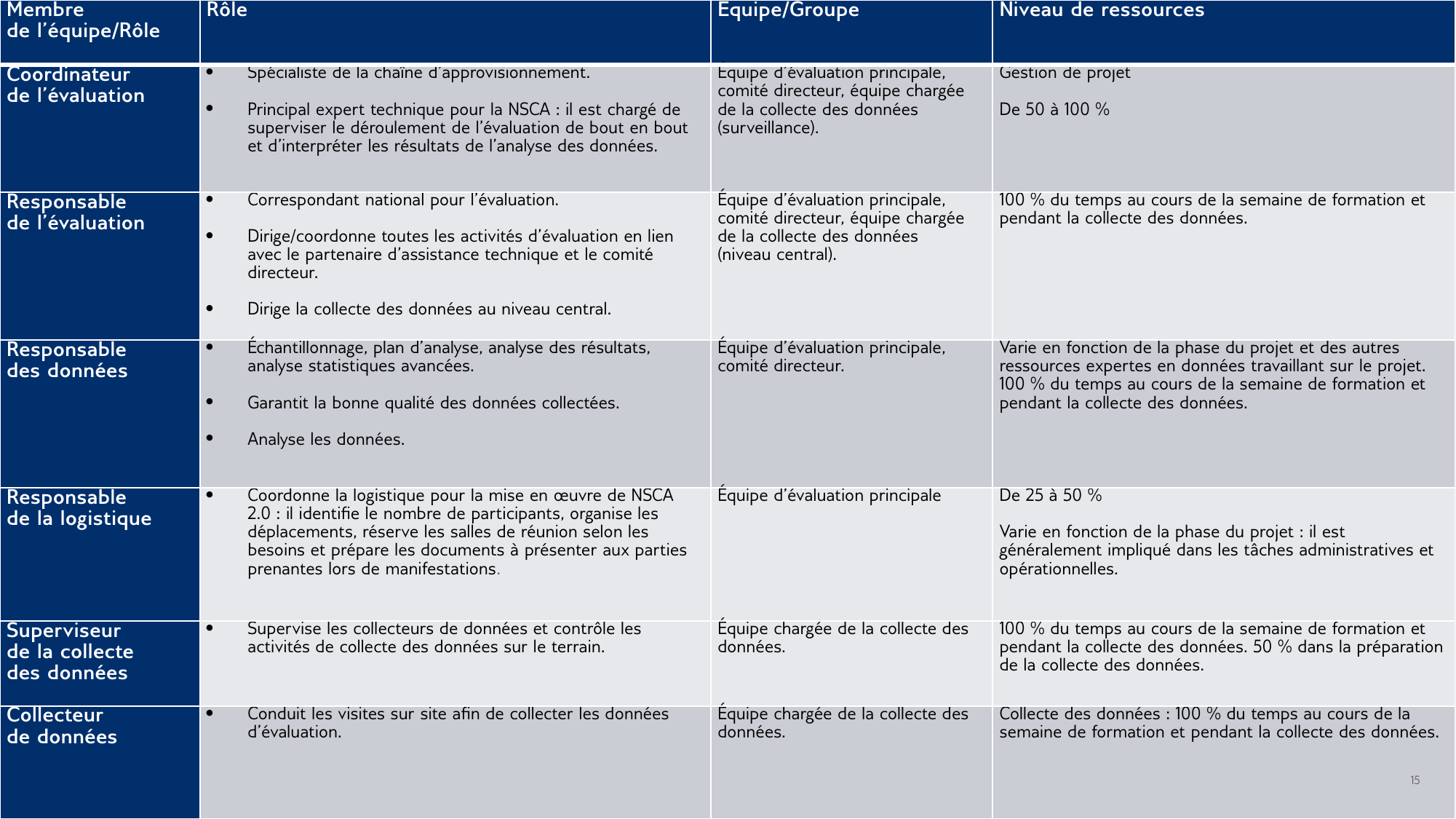

| Membre de l’équipe/Rôle | Rôle | Équipe/Groupe | Niveau de ressources |
| --- | --- | --- | --- |
| Coordinateur de l’évaluation | Spécialiste de la chaîne d’approvisionnement. Principal expert technique pour la NSCA : il est chargé de superviser le déroulement de l’évaluation de bout en bout et d’interpréter les résultats de l’analyse des données. | Équipe d’évaluation principale, comité directeur, équipe chargée de la collecte des données (surveillance). | Gestion de projet De 50 à 100 % |
| Responsable de l’évaluation | Correspondant national pour l’évaluation. Dirige/coordonne toutes les activités d’évaluation en lien avec le partenaire d’assistance technique et le comité directeur. Dirige la collecte des données au niveau central. | Équipe d’évaluation principale, comité directeur, équipe chargée de la collecte des données (niveau central). | 100 % du temps au cours de la semaine de formation et pendant la collecte des données. |
| Responsable des données | Échantillonnage, plan d’analyse, analyse des résultats, analyse statistiques avancées. Garantit la bonne qualité des données collectées. Analyse les données. | Équipe d’évaluation principale, comité directeur. | Varie en fonction de la phase du projet et des autres ressources expertes en données travaillant sur le projet. 100 % du temps au cours de la semaine de formation et pendant la collecte des données. |
| Responsable de la logistique | Coordonne la logistique pour la mise en œuvre de NSCA 2.0 : il identifie le nombre de participants, organise les déplacements, réserve les salles de réunion selon les besoins et prépare les documents à présenter aux parties prenantes lors de manifestations. | Équipe d’évaluation principale | De 25 à 50 % Varie en fonction de la phase du projet : il est généralement impliqué dans les tâches administratives et opérationnelles. |
| Superviseur de la collecte des données | Supervise les collecteurs de données et contrôle les activités de collecte des données sur le terrain. | Équipe chargée de la collecte des données. | 100 % du temps au cours de la semaine de formation et pendant la collecte des données. 50 % dans la préparation de la collecte des données. |
| Collecteur de données | Conduit les visites sur site afin de collecter les données d’évaluation. | Équipe chargée de la collecte des données. | Collecte des données : 100 % du temps au cours de la semaine de formation et pendant la collecte des données. |
# Jour II : Ressources et compétences exigées
15